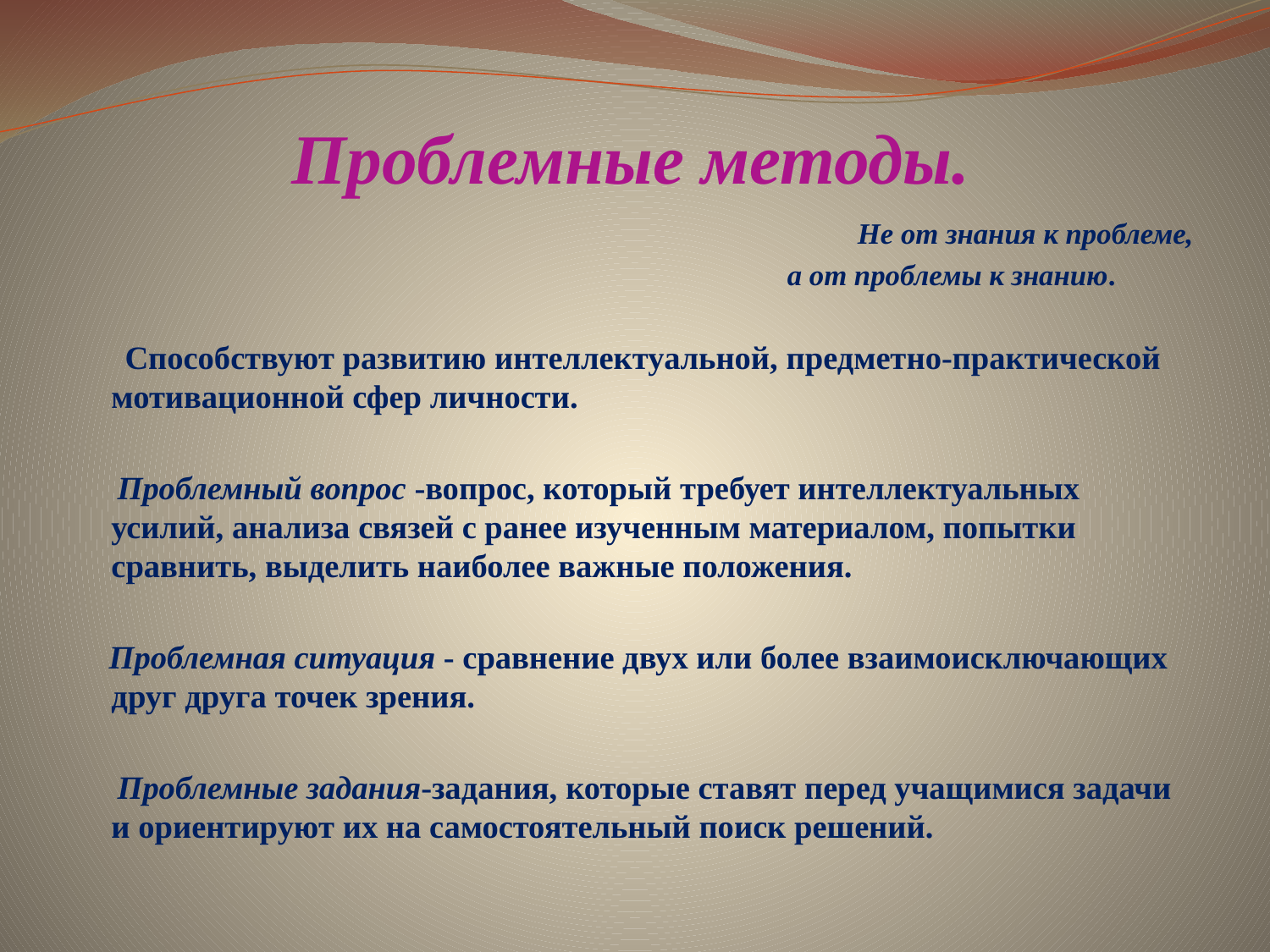

# Проблемные методы.
Не от знания к проблеме,
                                                                                                а от проблемы к знанию.

       Способствуют развитию интеллектуальной, предметно-практической  мотивационной сфер личности.

     Проблемный вопрос -вопрос, который требует интеллектуальных усилий, анализа связей с ранее изученным материалом, попытки сравнить, выделить наиболее важные положения.

    Проблемная ситуация - сравнение двух или более взаимоисключающих друг друга точек зрения.

     Проблемные задания-задания, которые ставят перед учащимися задачи и ориентируют их на самостоятельный поиск решений.